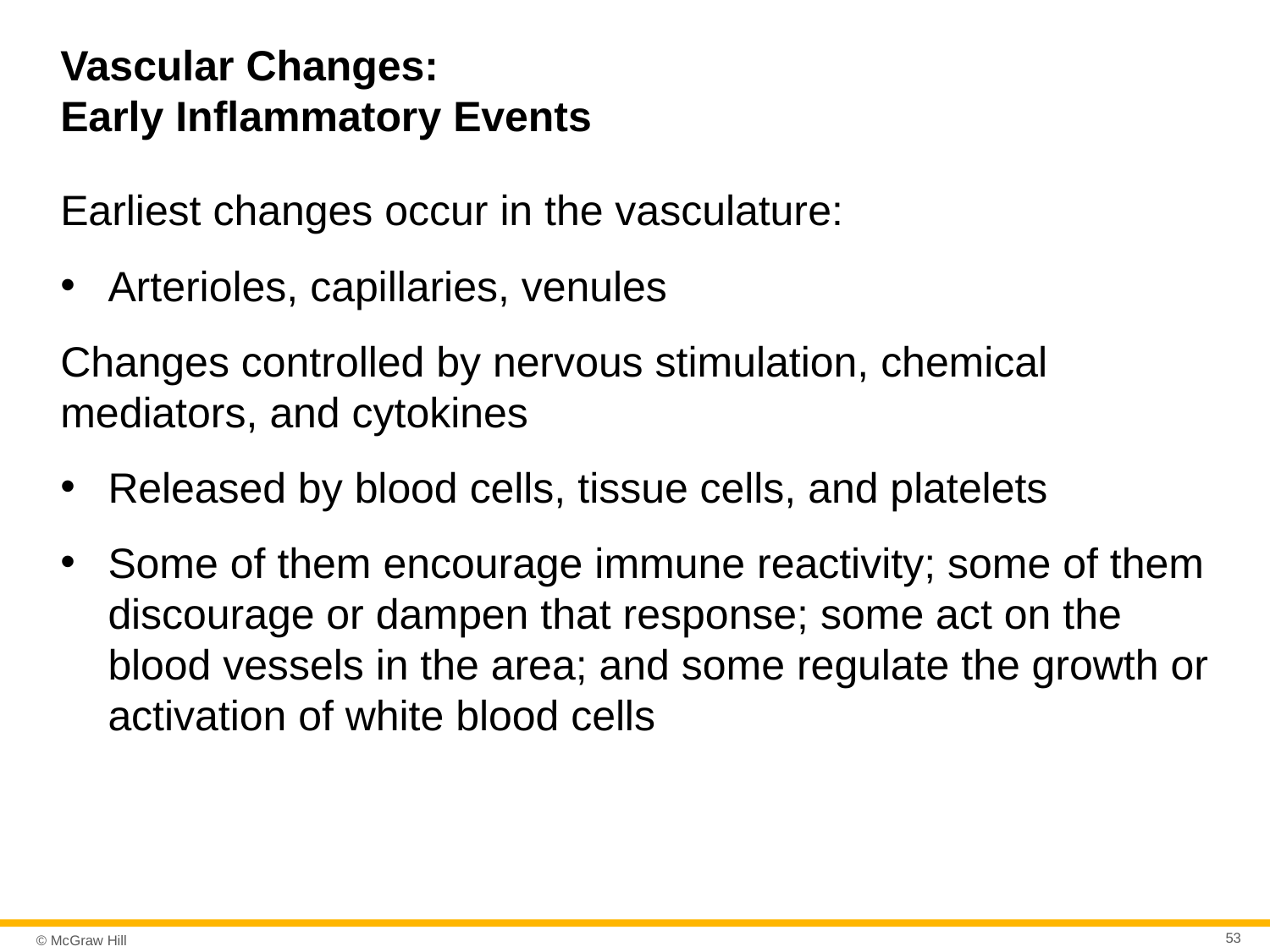

# Vascular Changes: Early Inflammatory Events
Earliest changes occur in the vasculature:
Arterioles, capillaries, venules
Changes controlled by nervous stimulation, chemical mediators, and cytokines
Released by blood cells, tissue cells, and platelets
Some of them encourage immune reactivity; some of them discourage or dampen that response; some act on the blood vessels in the area; and some regulate the growth or activation of white blood cells